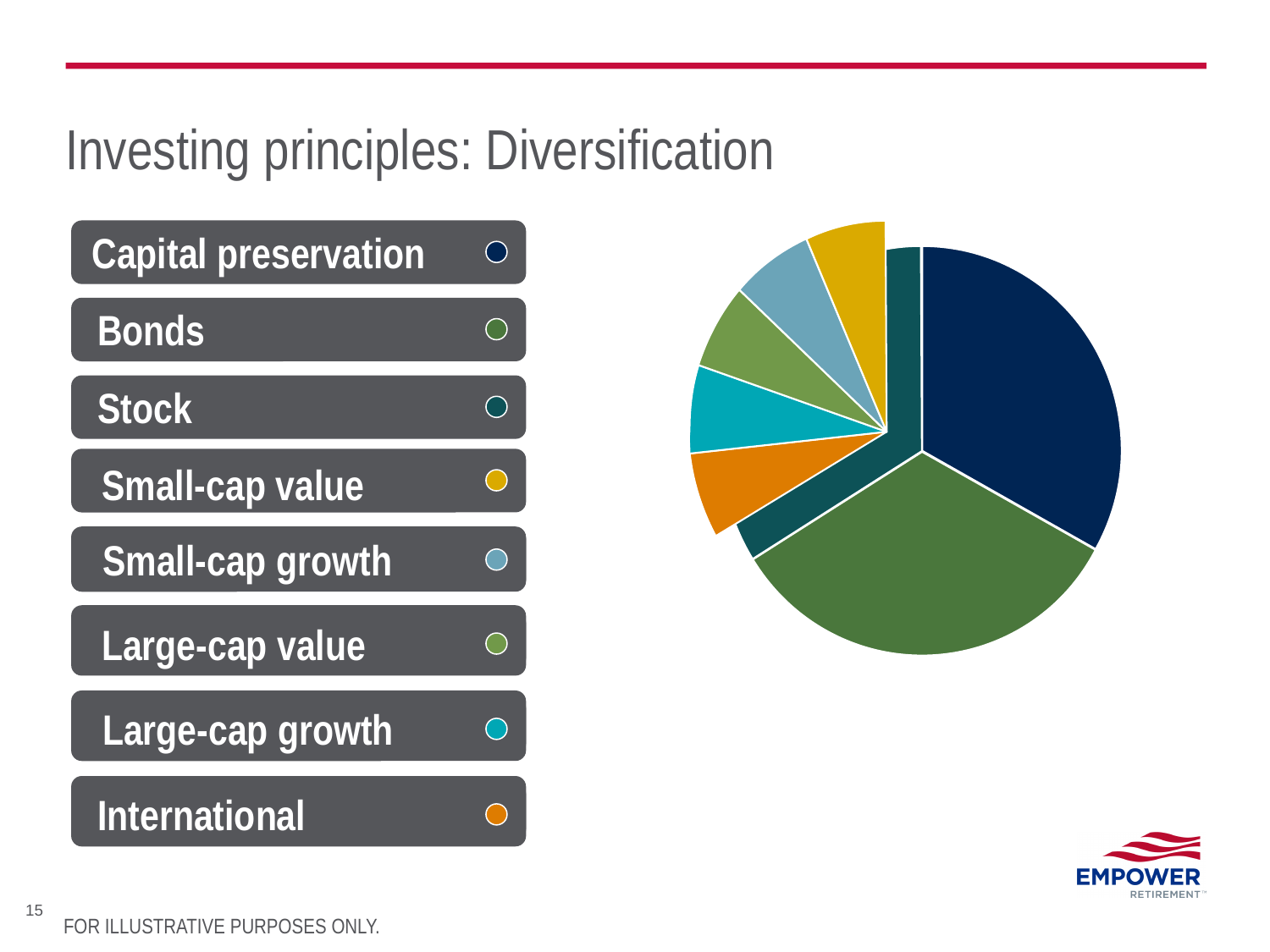

# Investing principles: Diversification
   Capital preservation

Bonds

Stock

Small-cap value

Stock

Small-cap growth

Stock

Large-cap value

Stock

Large-cap growth

Stock

International

FOR ILLUSTRATIVE PURPOSES ONLY.